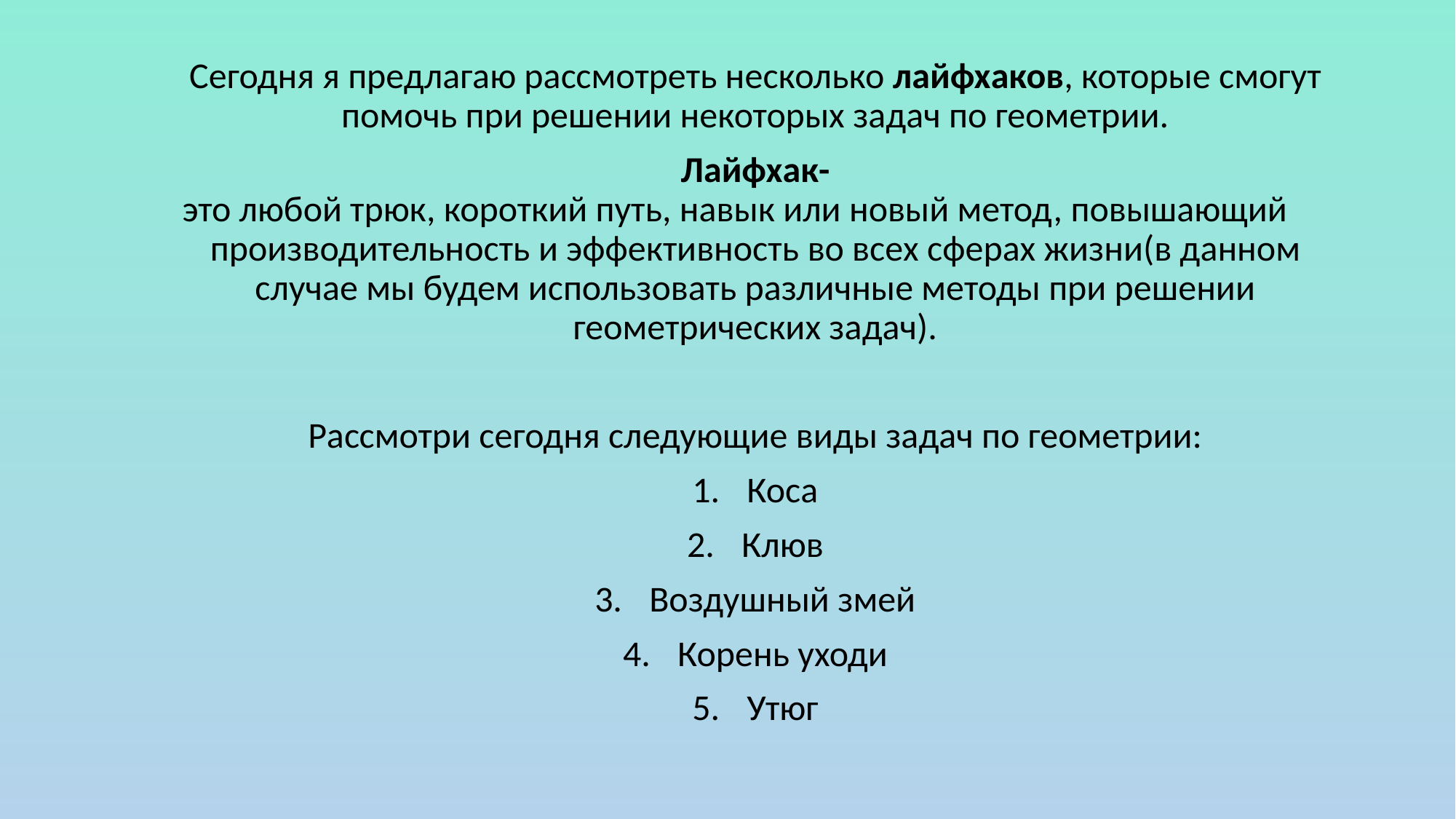

Сегодня я предлагаю рассмотреть несколько лайфхаков, которые смогут помочь при решении некоторых задач по геометрии.
Лайфхак-это любой трюк, короткий путь, навык или новый метод, повышающий      производительность и эффективность во всех сферах жизни(в данном случае мы будем использовать различные методы при решении геометрических задач).

Рассмотри сегодня следующие виды задач по геометрии:
Коса
Клюв
Воздушный змей
Корень уходи
Утюг